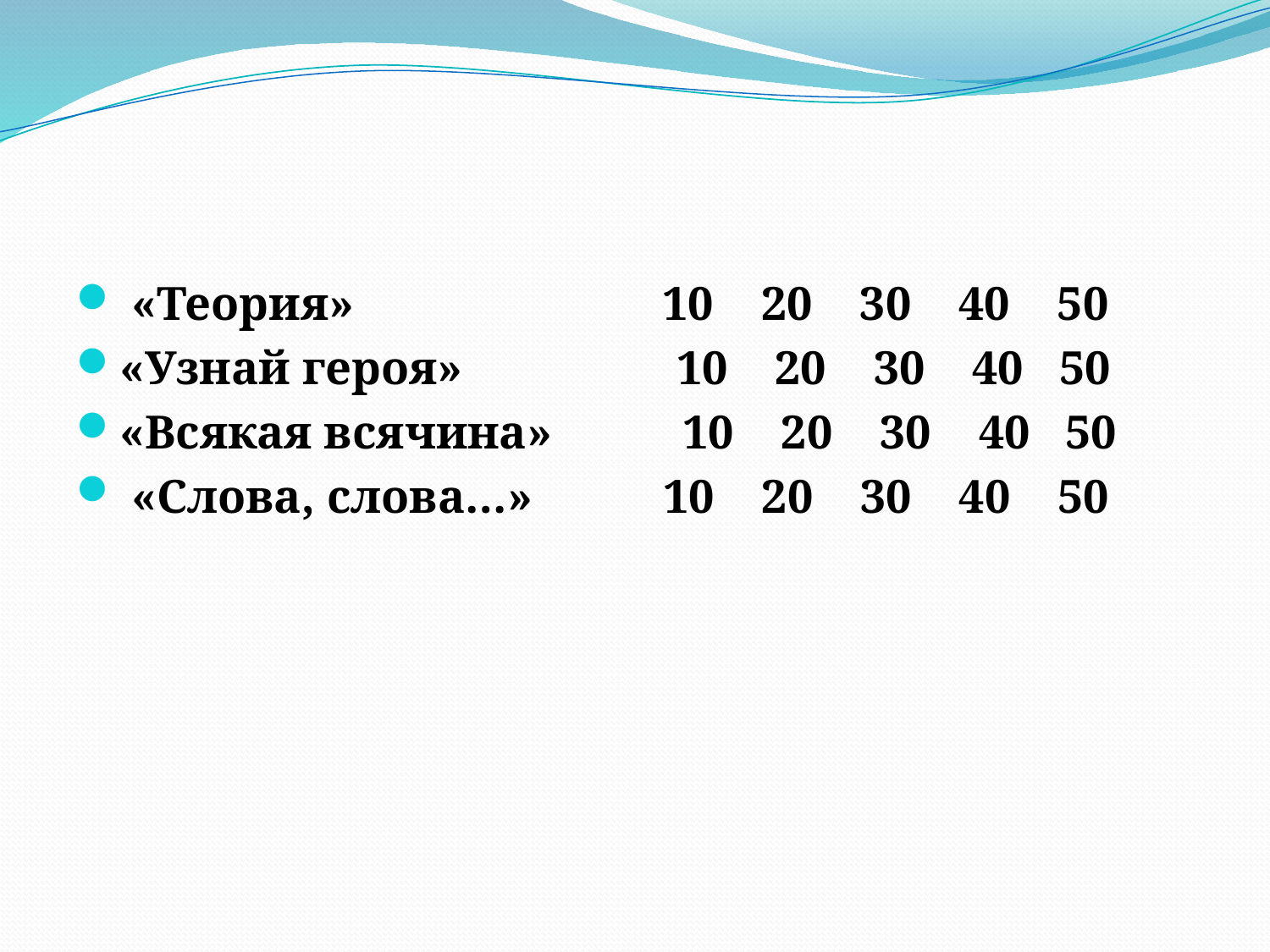

#
 «Теория»                          10    20    30    40    50
«Узнай героя»                  10    20    30    40   50
«Всякая всячина»           10    20    30    40   50
 «Слова, слова…»           10    20    30    40    50